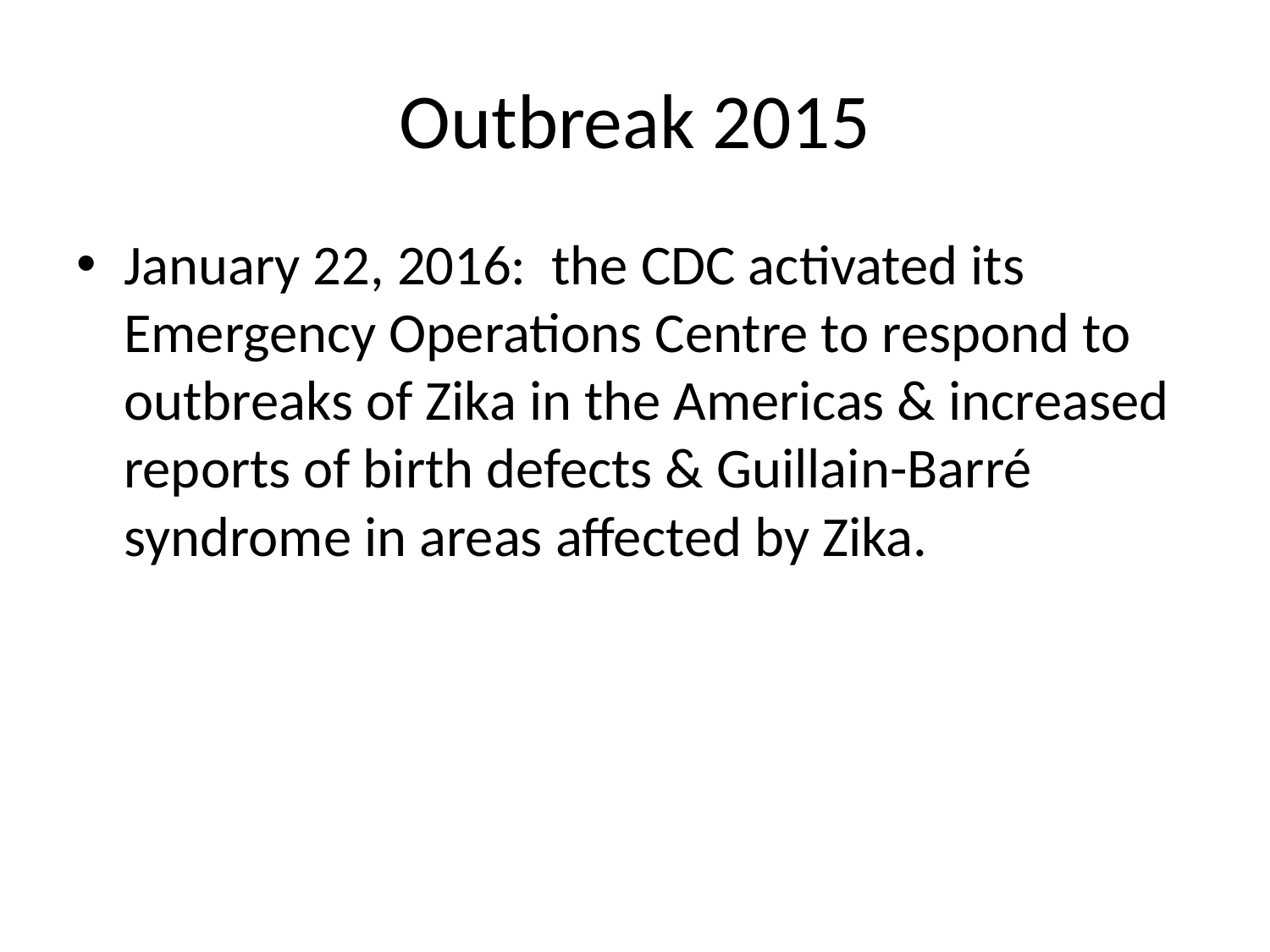

# Outbreak 2015
January 22, 2016:  the CDC activated its Emergency Operations Centre to respond to outbreaks of Zika in the Americas & increased reports of birth defects & Guillain-Barré syndrome in areas affected by Zika.